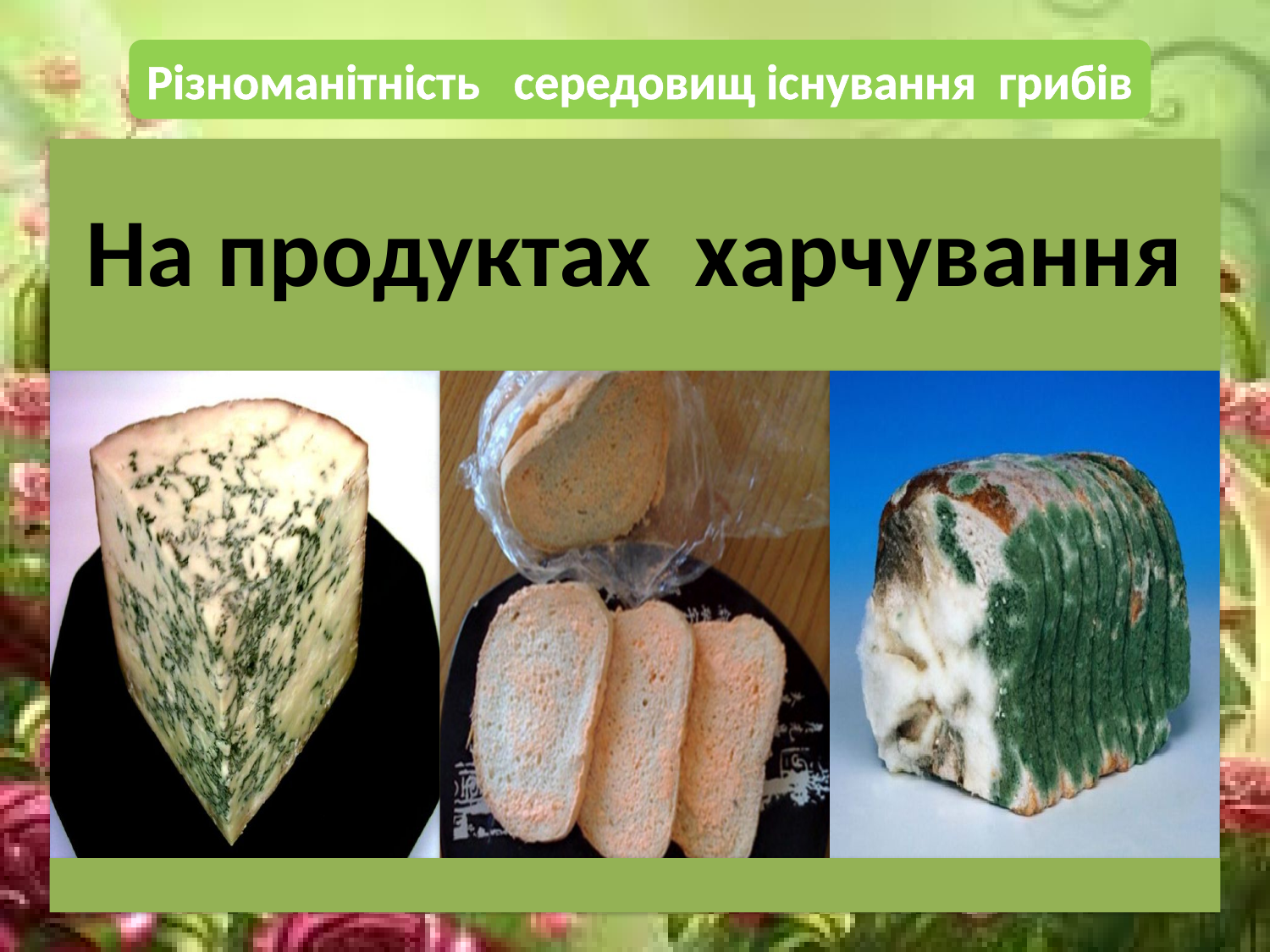

Різноманітність   середовищ існування  грибів
На продуктах  харчування